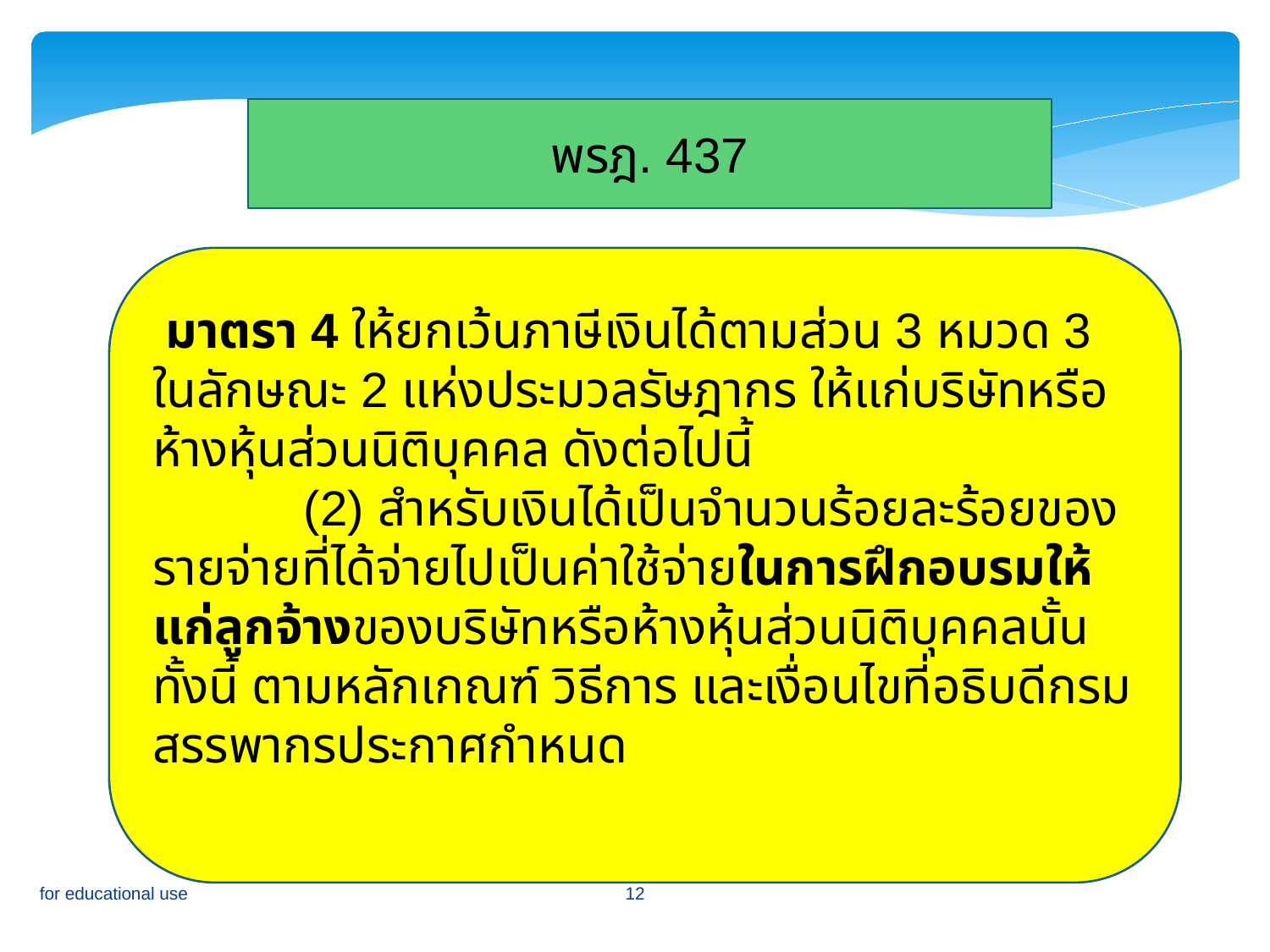

พรฎ. 437
 มาตรา 4 ให้ยกเว้นภาษีเงินได้ตามส่วน 3 หมวด 3 ในลักษณะ 2 แห่งประมวลรัษฎากร ให้แก่บริษัทหรือห้างหุ้นส่วนนิติบุคคล ดังต่อไปนี้
           (2) สำหรับเงินได้เป็นจำนวนร้อยละร้อยของรายจ่ายที่ได้จ่ายไปเป็นค่าใช้จ่ายในการฝึกอบรมให้แก่ลูกจ้างของบริษัทหรือห้างหุ้นส่วนนิติบุคคลนั้น ทั้งนี้ ตามหลักเกณฑ์ วิธีการ และเงื่อนไขที่อธิบดีกรมสรรพากรประกาศกำหนด

12
for educational use